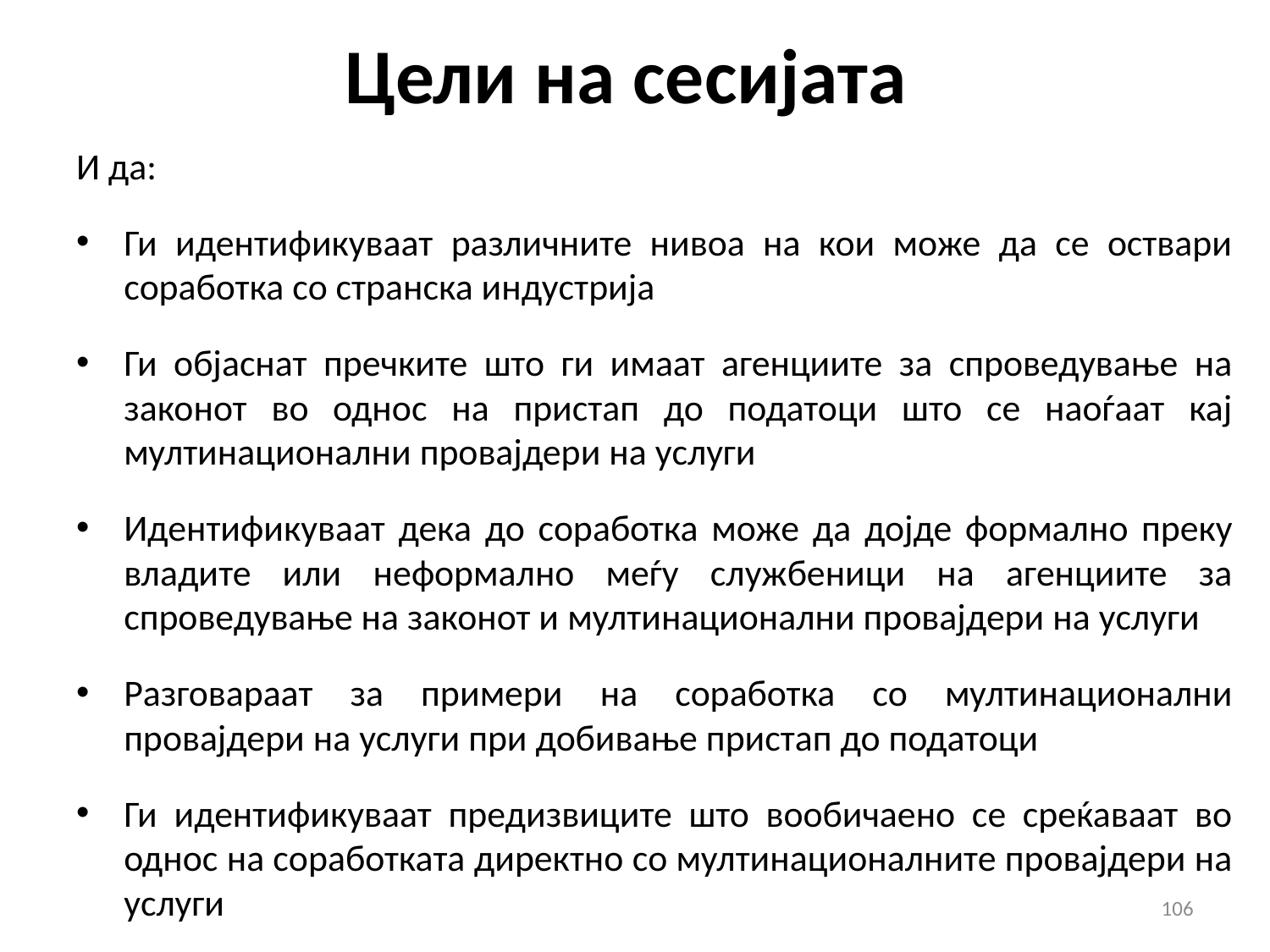

# Цели на сесијата
И да:
Ги идентификуваат различните нивоа на кои може да се оствари соработка со странска индустрија
Ги објаснат пречките што ги имаат агенциите за спроведување на законот во однос на пристап до податоци што се наоѓаат кај мултинационални провајдери на услуги
Идентификуваат дека до соработка може да дојде формално преку владите или неформално меѓу службеници на агенциите за спроведување на законот и мултинационални провајдери на услуги
Разговараат за примери на соработка со мултинационални провајдери на услуги при добивање пристап до податоци
Ги идентификуваат предизвиците што вообичаено се среќаваат во однос на соработката директно со мултинационалните провајдери на услуги
106